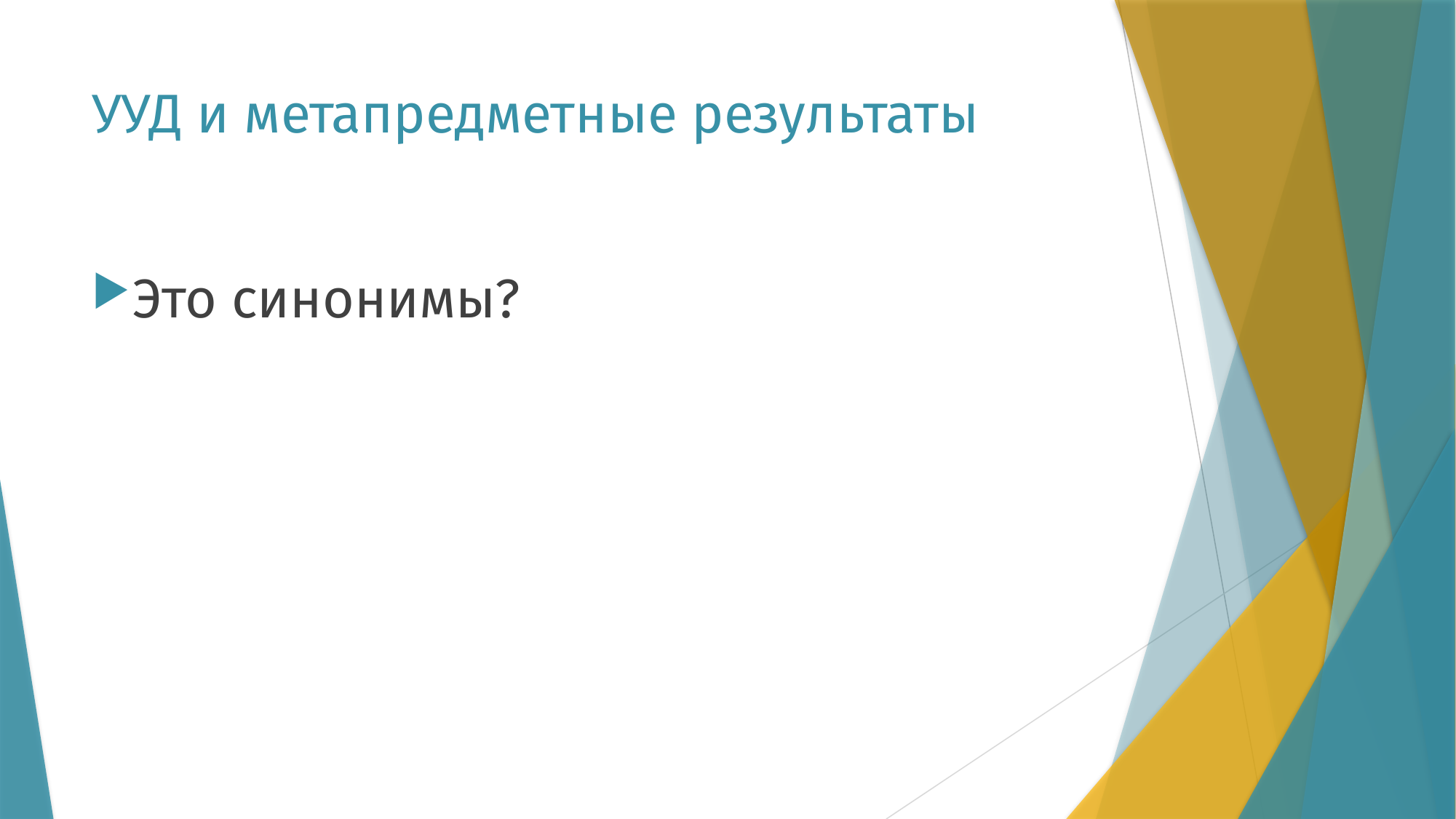

# УУД и метапредметные результаты
Это синонимы?